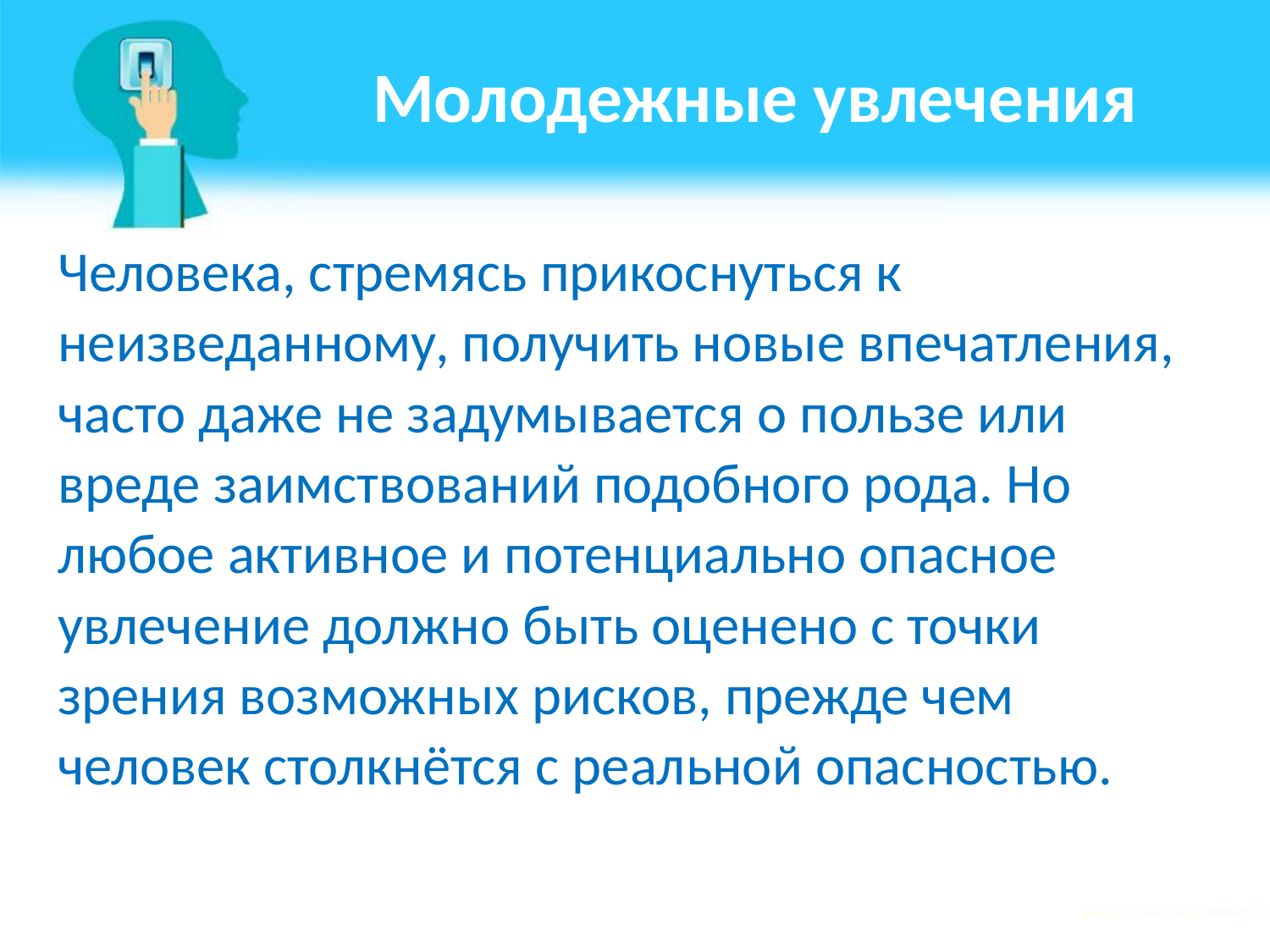

# Молодежные увлечения
Человека, стремясь прикоснуться к неизведанному, получить новые впечатления, часто даже не задумывается о пользе или вреде заимствований подобного рода. Но любое активное и потенциально опасное увлечение должно быть оценено с точки зрения возможных рисков, прежде чем человек столкнётся с реальной опасностью.